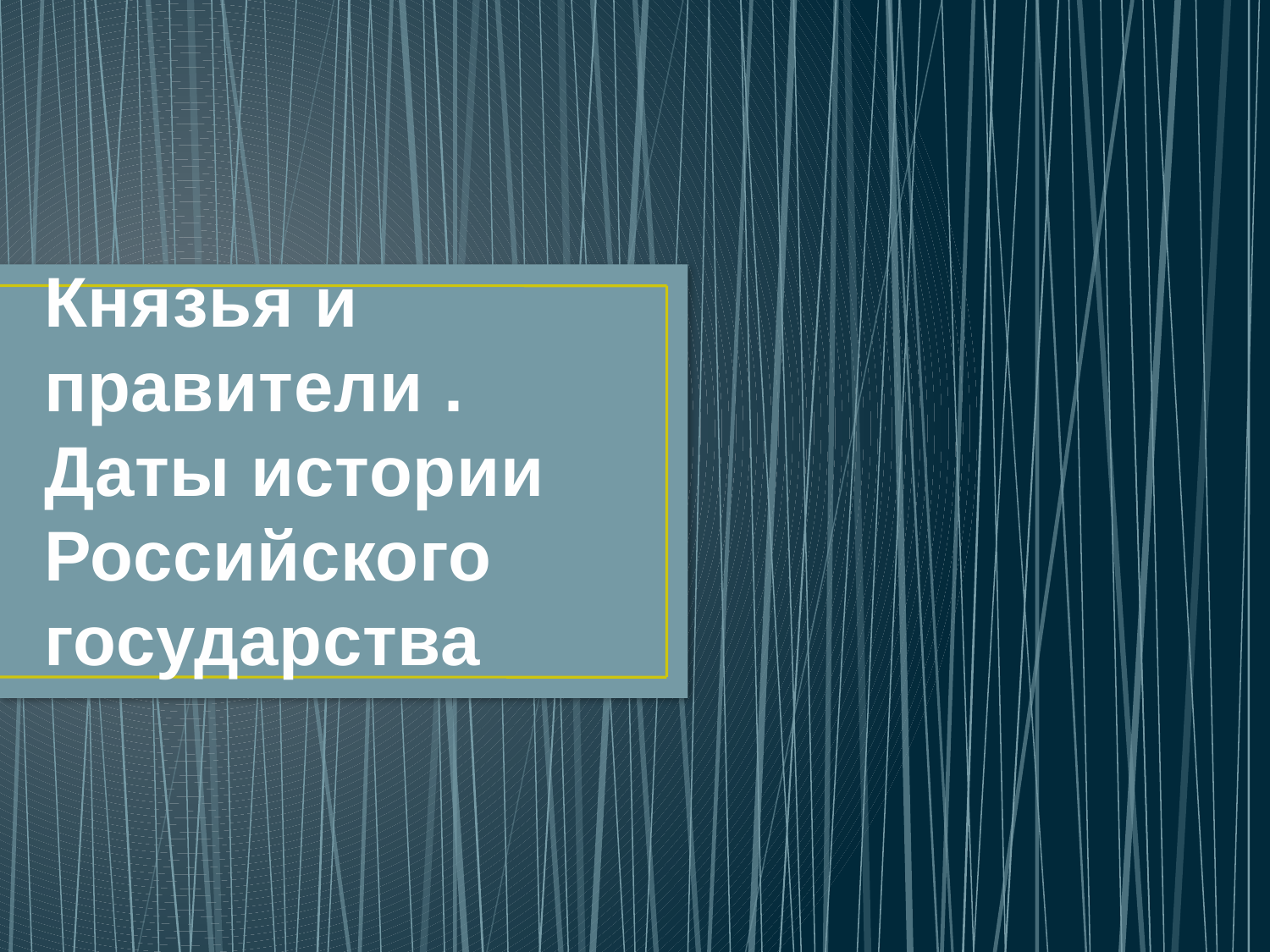

# Князья и правители . Даты истории Российского государства